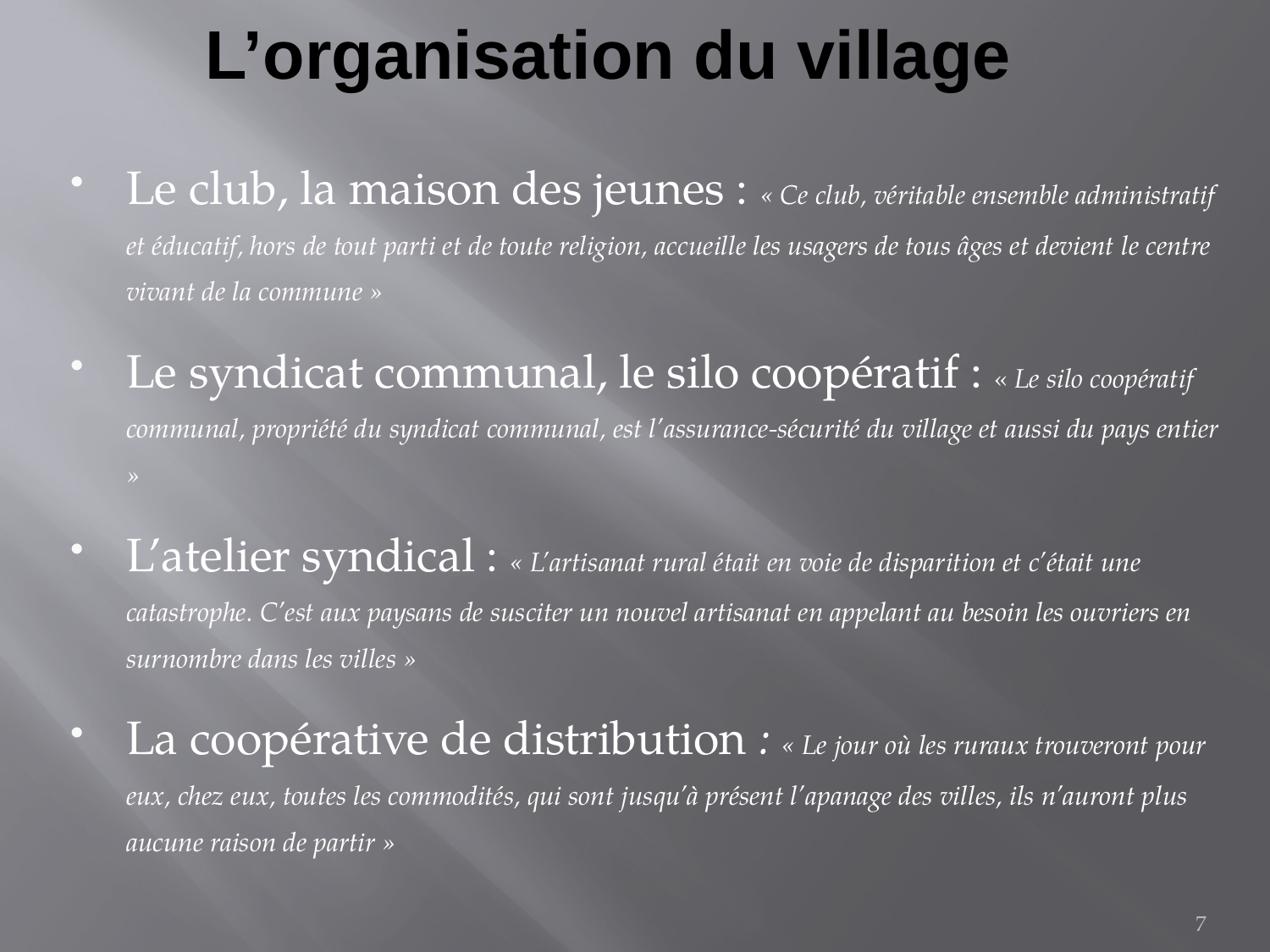

# L’organisation du village
Le club, la maison des jeunes : « Ce club, véritable ensemble administratif et éducatif, hors de tout parti et de toute religion, accueille les usagers de tous âges et devient le centre vivant de la commune »
Le syndicat communal, le silo coopératif : « Le silo coopératif communal, propriété du syndicat communal, est l’assurance-sécurité du village et aussi du pays entier »
L’atelier syndical : « L’artisanat rural était en voie de disparition et c’était une catastrophe. C’est aux paysans de susciter un nouvel artisanat en appelant au besoin les ouvriers en surnombre dans les villes »
La coopérative de distribution : « Le jour où les ruraux trouveront pour eux, chez eux, toutes les commodités, qui sont jusqu’à présent l’apanage des villes, ils n’auront plus aucune raison de partir »
7